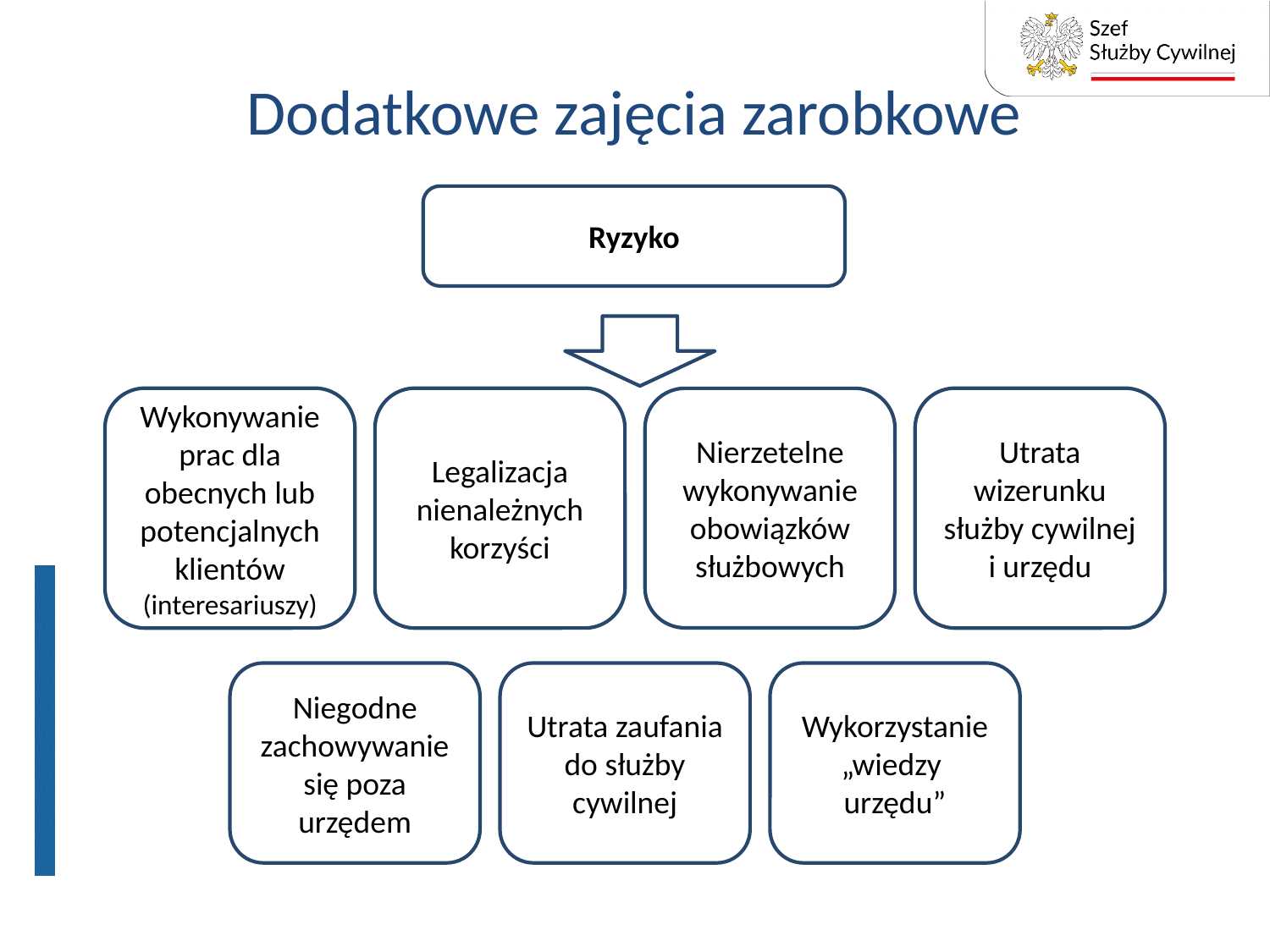

# Dodatkowe zajęcia zarobkowe
Ryzyko

Wykonywanie prac dla obecnych lub potencjalnych klientów (interesariuszy)
Legalizacja
nienależnych korzyści
Utrata wizerunku służby cywilnej i urzędu
Nierzetelne wykonywanie obowiązków służbowych
Niegodne zachowywanie się poza urzędem
Utrata zaufania do służby cywilnej
Wykorzystanie „wiedzy
urzędu”